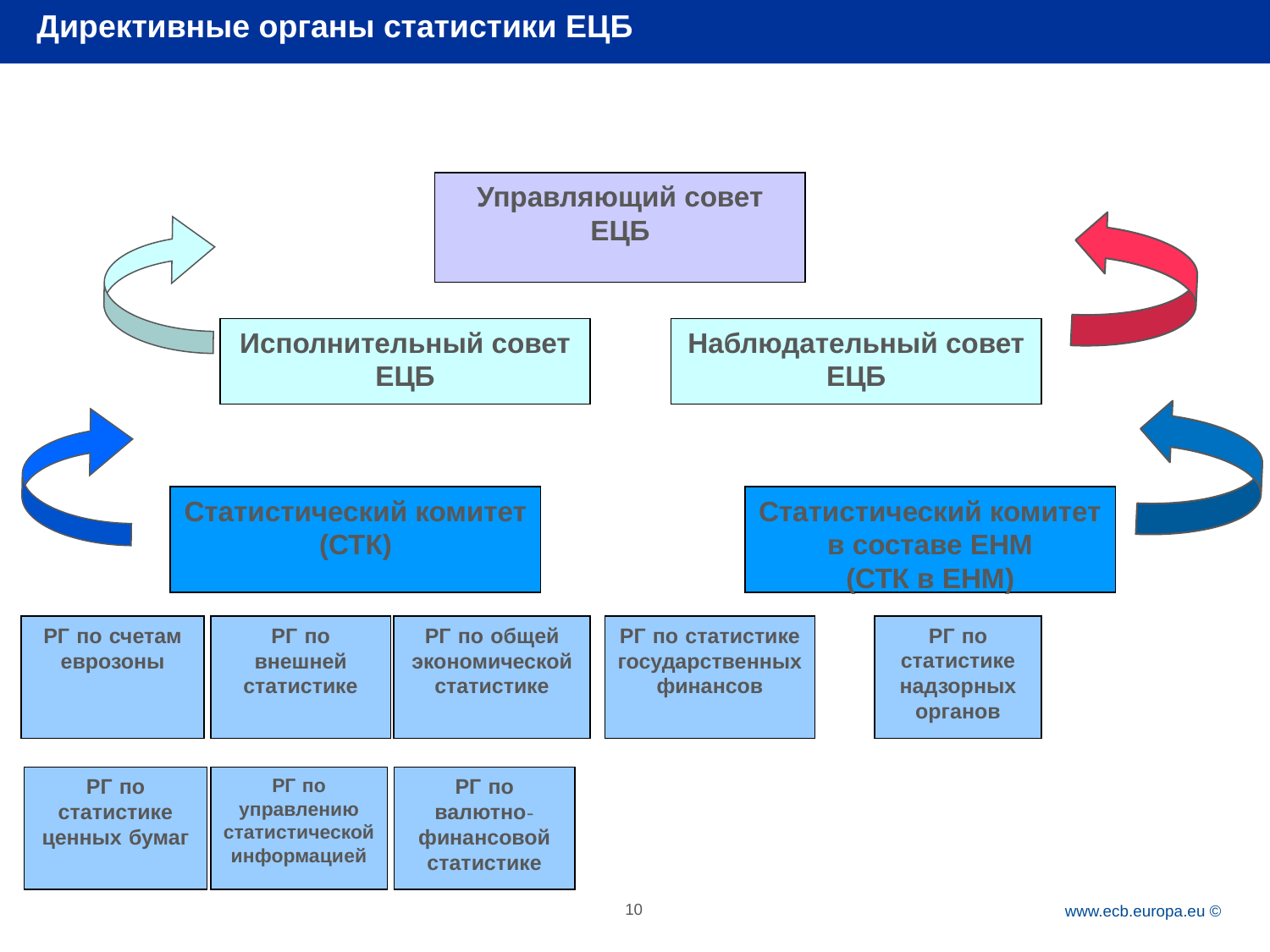

Директивные органы статистики ЕЦБ
Управляющий совет ЕЦБ

Исполнительный совет ЕЦБ
Наблюдательный совет ЕЦБ

Статистический комитет (СТК)
Статистический комитет в составе ЕНМ
(СТК в ЕНМ)
РГ по счетам еврозоны
РГ по внешней статистике
РГ по общей экономической статистике
РГ по статистике государственных финансов
РГ по статистике ценных бумаг
РГ по управлению статистической информацией

РГ по валютно-финансовой статистике
РГ по статистике надзорных органов

10